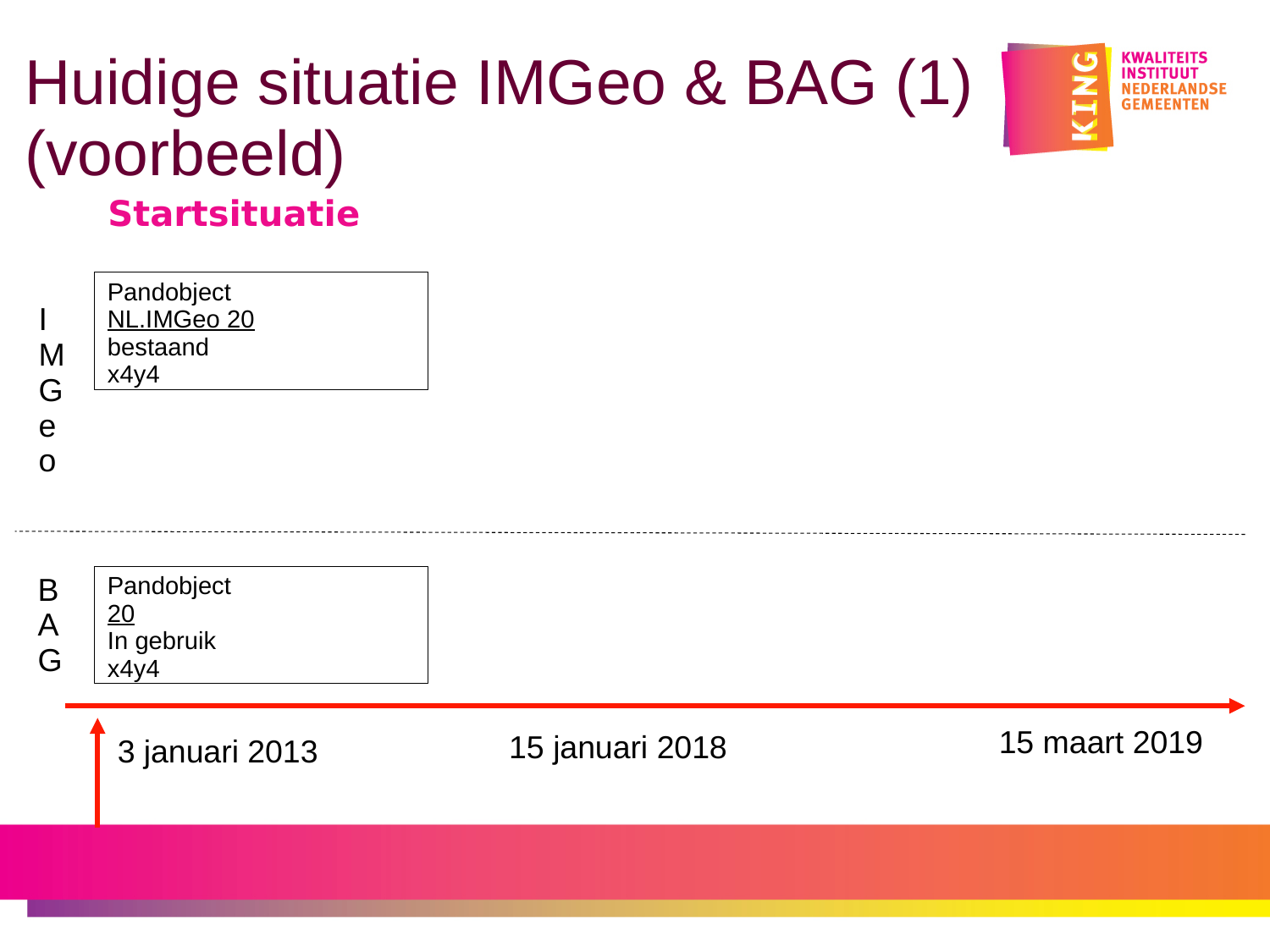

# Huidige situatie IMGeo & BAG (1) (voorbeeld)
Startsituatie
Pandobject
NL.IMGeo 20
bestaand
x4y4
I
M
G
e
o
B
A
G
Pandobject
20
In gebruik
x4y4
15 maart 2019
15 januari 2018
 3 januari 2013